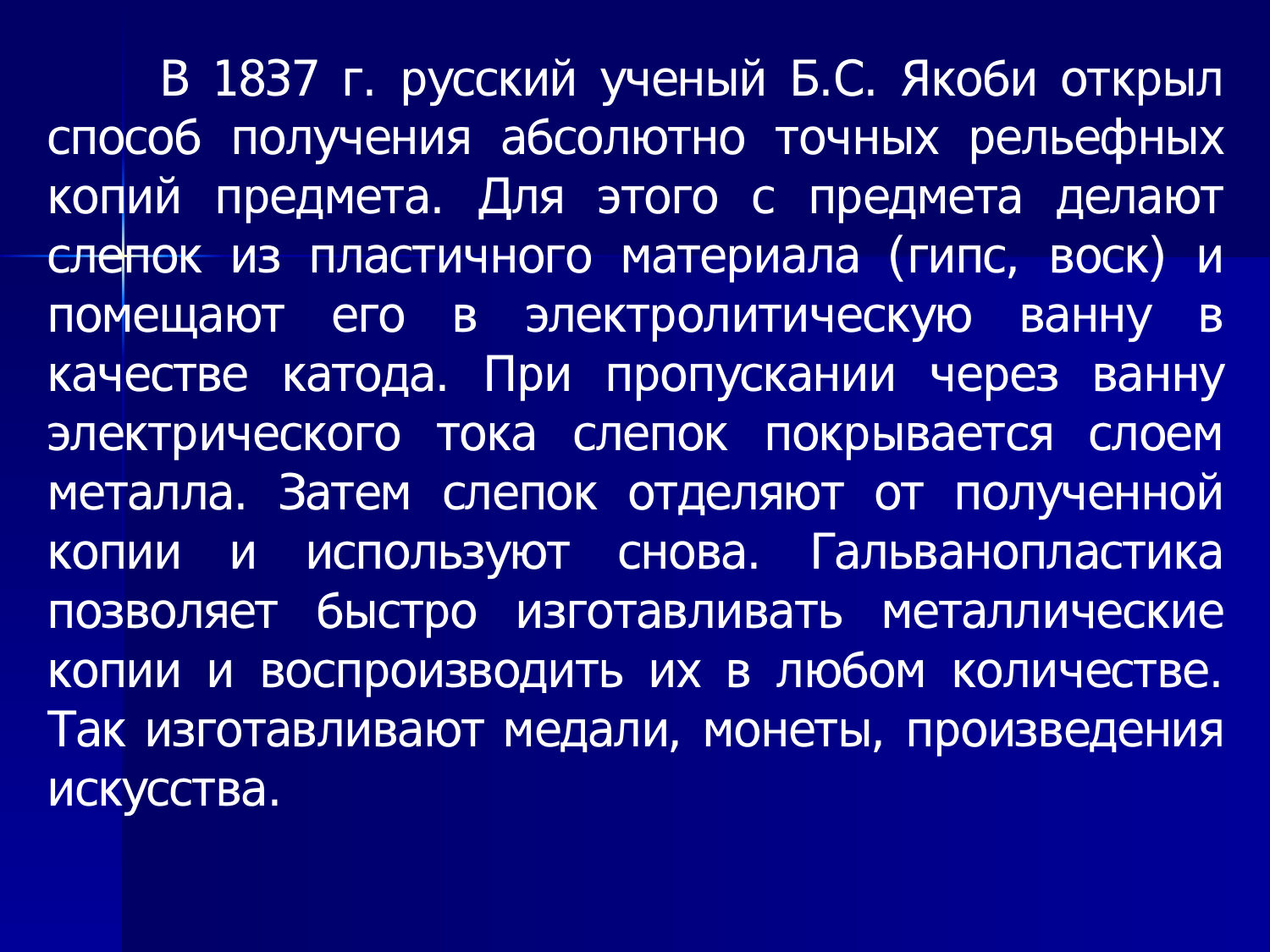

В 1837 г. русский ученый Б.С. Якоби открыл способ получения абсолютно точных рельефных копий предмета. Для этого с предмета делают слепок из пластичного материала (гипс, воск) и помещают его в электролитическую ванну в качестве катода. При пропускании через ванну электрического тока слепок покрывается слоем металла. Затем слепок отделяют от полученной копии и используют снова. Гальванопластика позволяет быстро изготавливать металлические копии и воспроизводить их в любом количестве. Так изготавливают медали, монеты, произведения искусства.